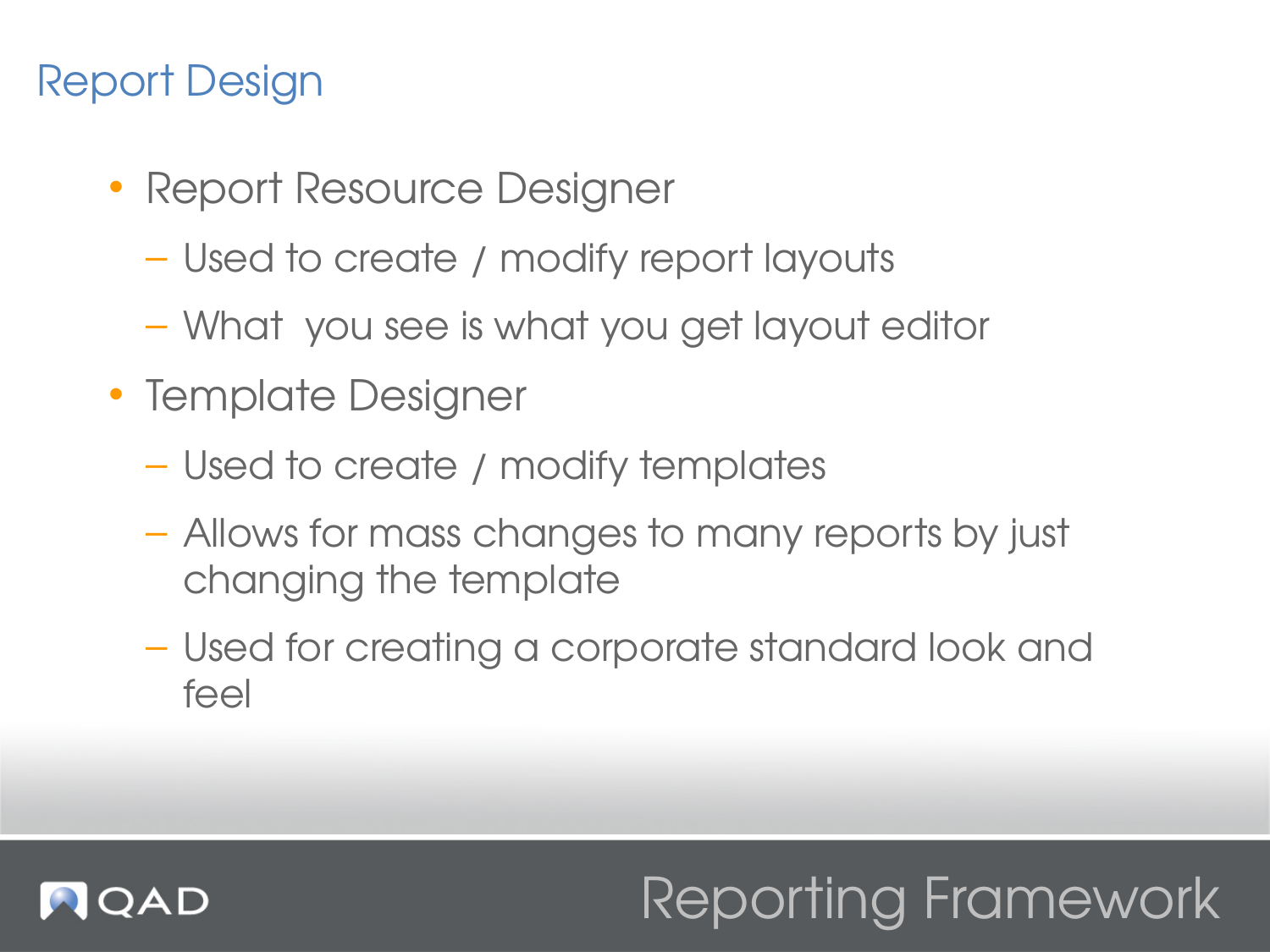

Report Design

Report Resource Designer
Used to create / modify report layouts
What  you see is what you get layout editor
Template Designer
Used to create / modify templates
Allows for mass changes to many reports by just changing the template
Used for creating a corporate standard look and feel

# Reporting Framework